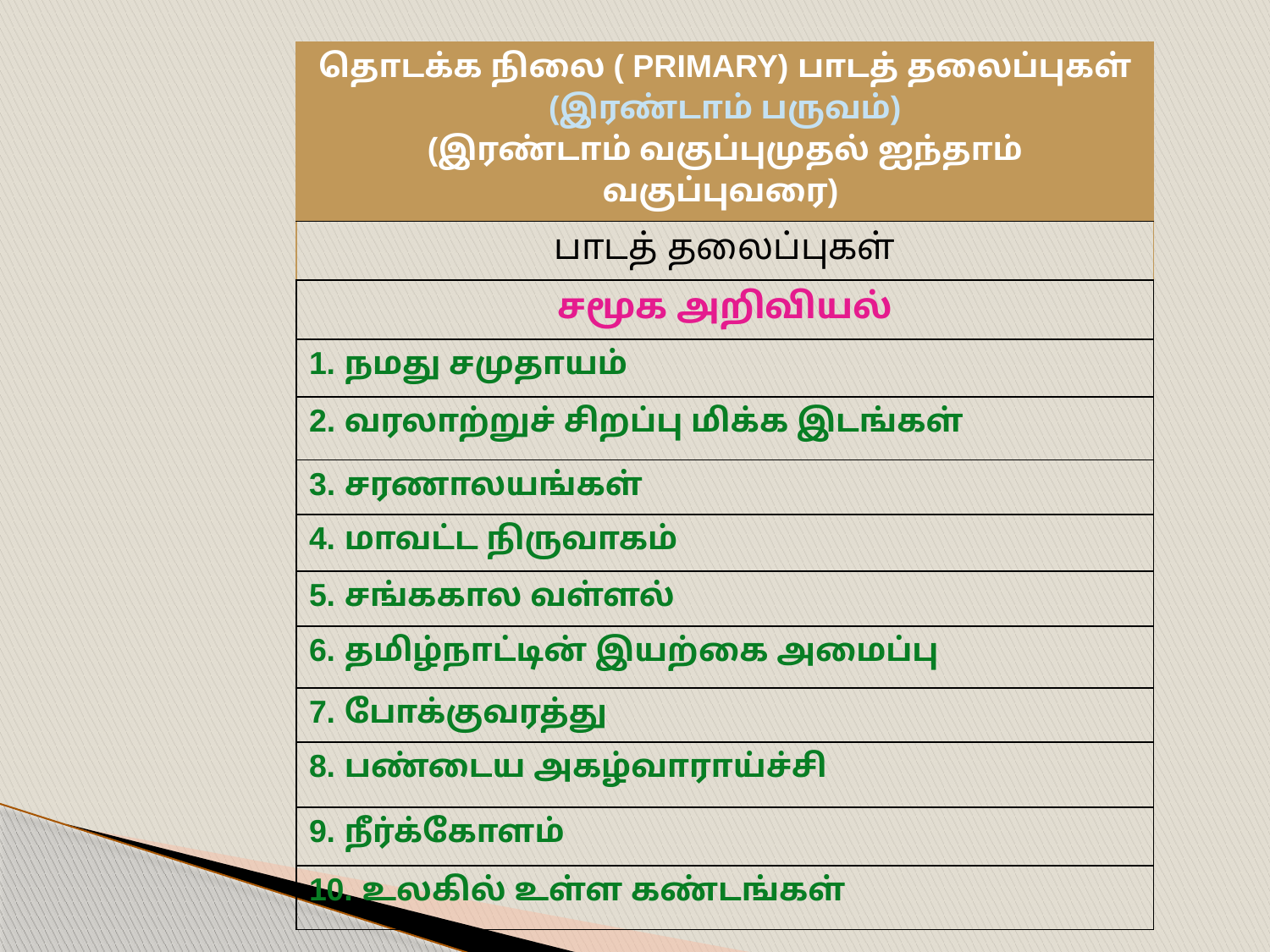

| தொடக்க நிலை ( PRIMARY) பாடத் தலைப்புகள் (இரண்டாம் பருவம்) (இரண்டாம் வகுப்புமுதல் ஐந்தாம் வகுப்புவரை) |
| --- |
| பாடத் தலைப்புகள் |
| சமூக அறிவியல் |
| 1. நமது சமுதாயம் |
| 2. வரலாற்றுச் சிறப்பு மிக்க இடங்கள் |
| 3. சரணாலயங்கள் |
| 4. மாவட்ட நிருவாகம் |
| 5. சங்ககால வள்ளல் |
| 6. தமிழ்நாட்டின் இயற்கை அமைப்பு |
| 7. போக்குவரத்து |
| 8. பண்டைய அகழ்வாராய்ச்சி |
| 9. நீர்க்கோளம் |
| 10. உலகில் உள்ள கண்டங்கள் |